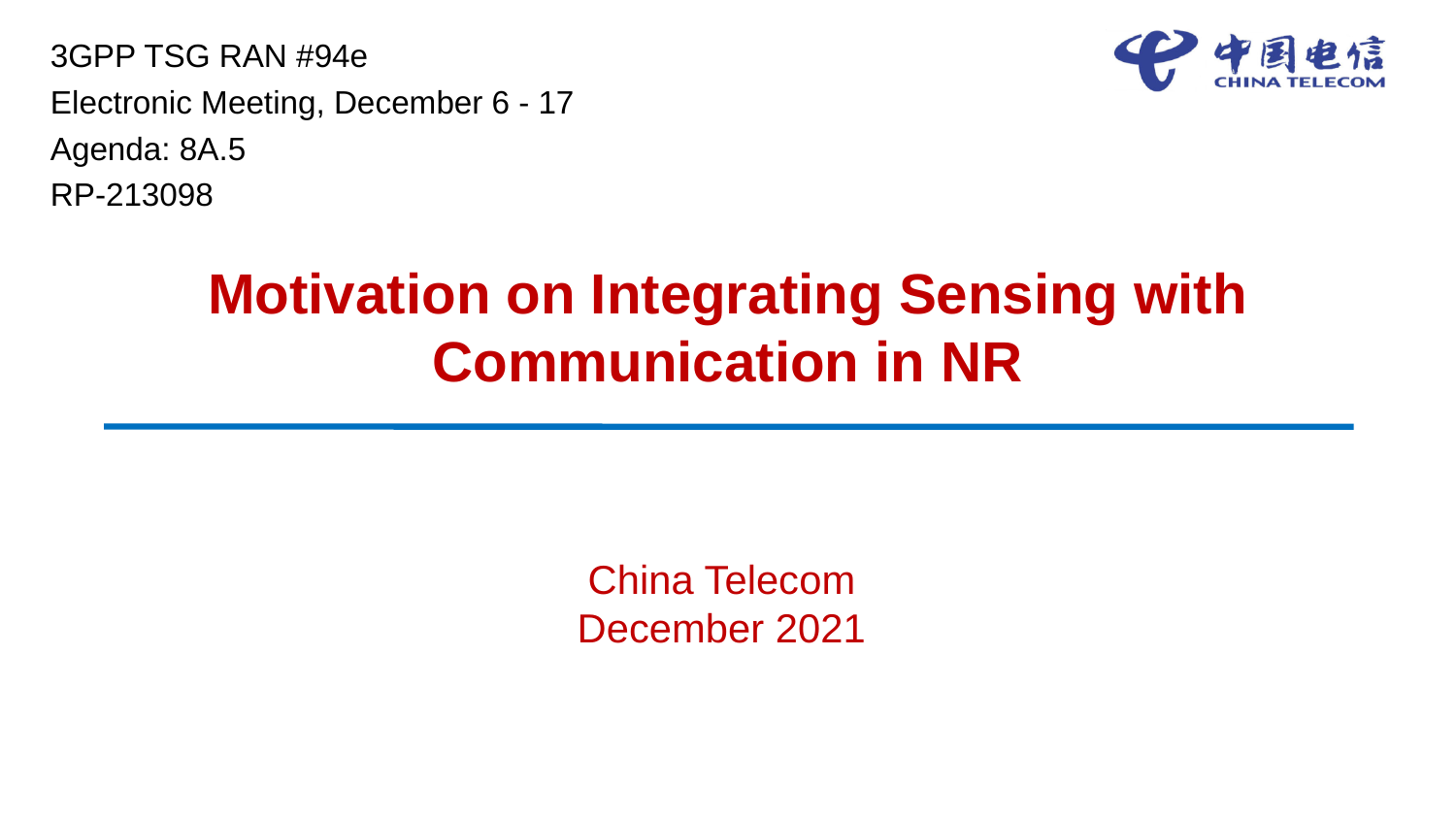

3GPP TSG RAN #94e
Electronic Meeting, December 6 - 17
Agenda: 8A.5
RP-213098
# Motivation on Integrating Sensing with Communication in NR
China Telecom
December 2021